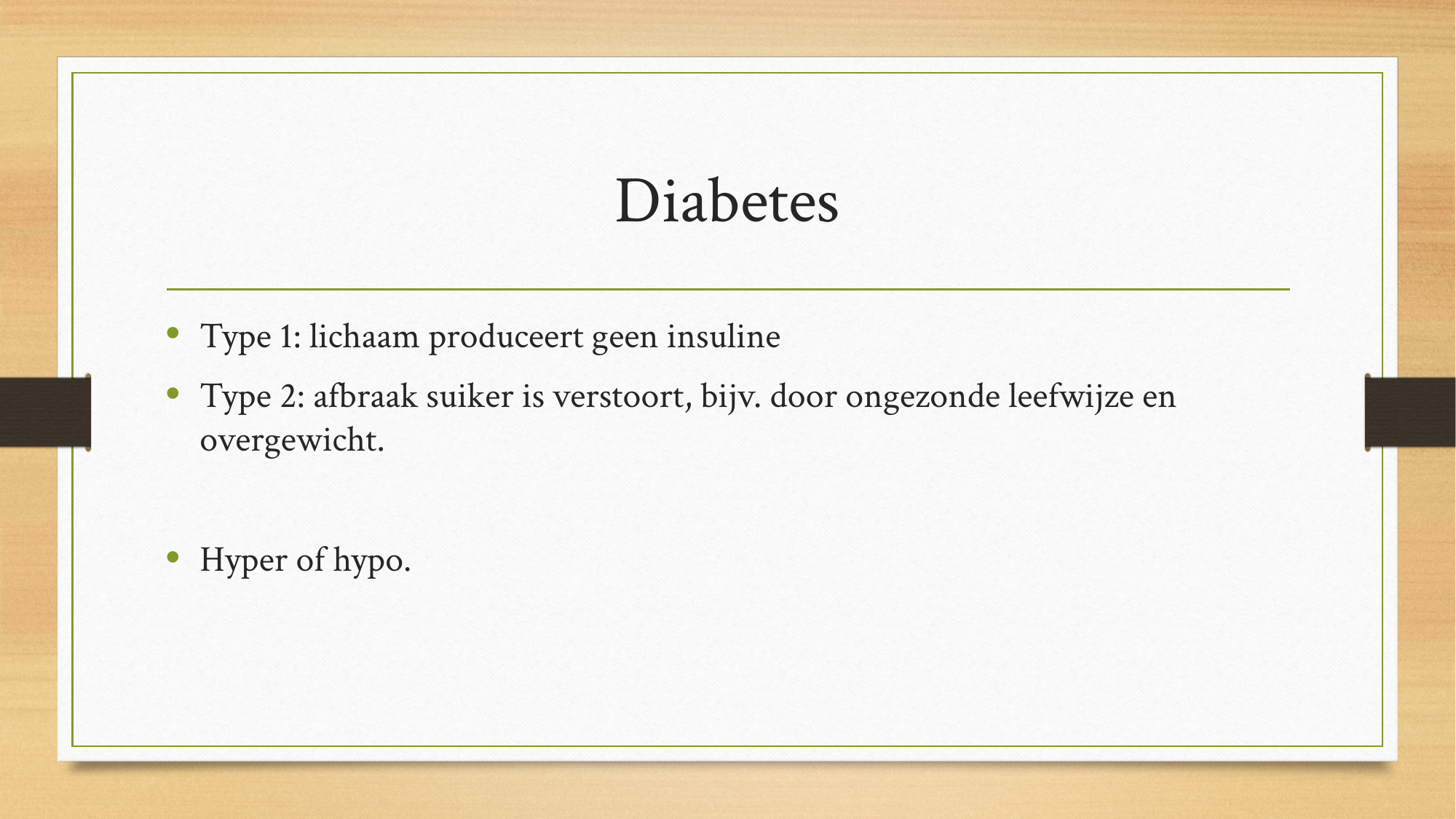

# Diabetes
Type 1: lichaam produceert geen insuline
Type 2: afbraak suiker is verstoort, bijv. door ongezonde leefwijze en overgewicht.

Hyper of hypo.